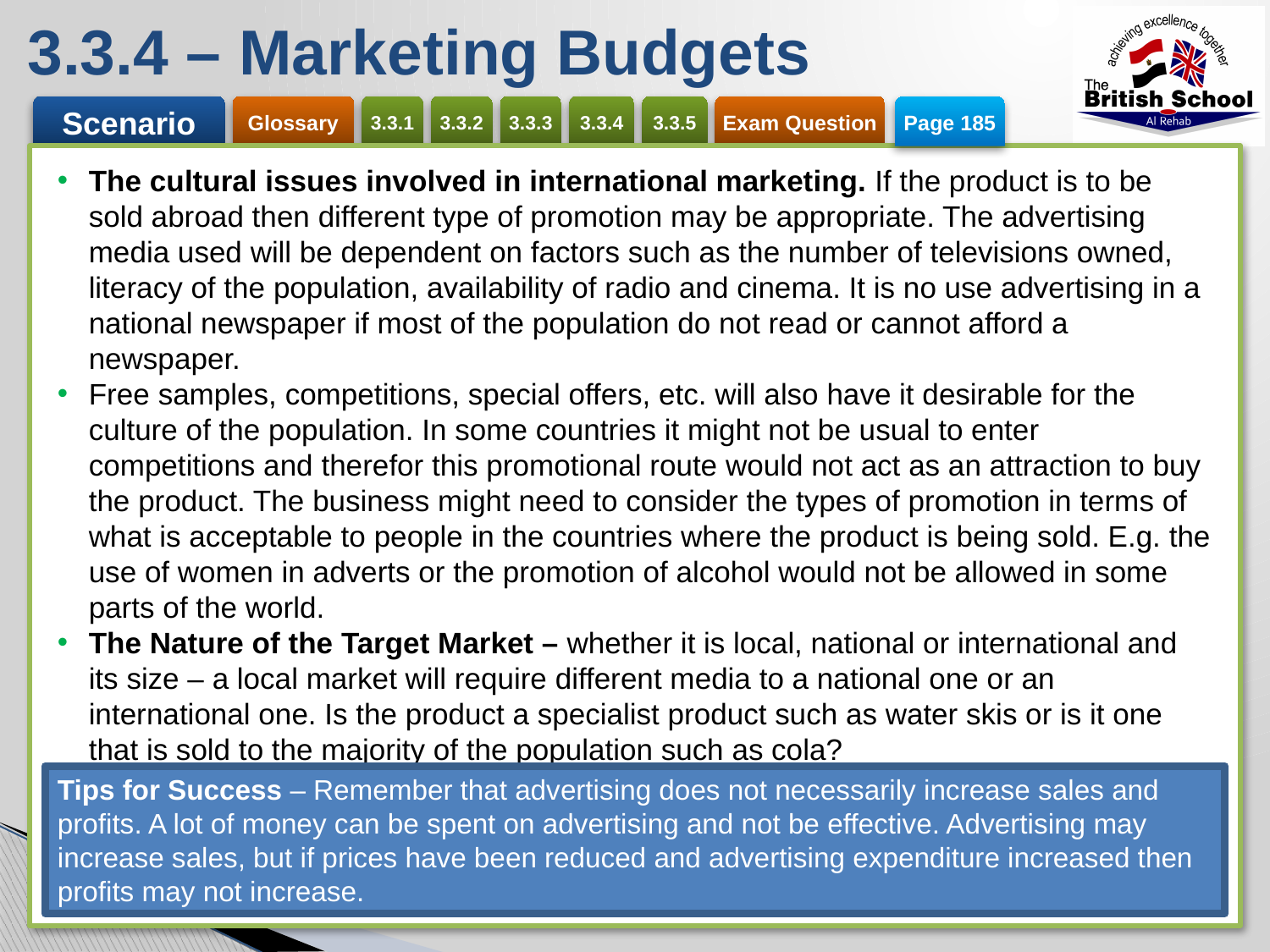

# 3.3.4 – Marketing Budgets
Page 185
The cultural issues involved in international marketing. If the product is to be sold abroad then different type of promotion may be appropriate. The advertising media used will be dependent on factors such as the number of televisions owned, literacy of the population, availability of radio and cinema. It is no use advertising in a national newspaper if most of the population do not read or cannot afford a newspaper.
Free samples, competitions, special offers, etc. will also have it desirable for the culture of the population. In some countries it might not be usual to enter competitions and therefor this promotional route would not act as an attraction to buy the product. The business might need to consider the types of promotion in terms of what is acceptable to people in the countries where the product is being sold. E.g. the use of women in adverts or the promotion of alcohol would not be allowed in some parts of the world.
The Nature of the Target Market – whether it is local, national or international and its size – a local market will require different media to a national one or an international one. Is the product a specialist product such as water skis or is it one that is sold to the majority of the population such as cola?
Tips for Success – Remember that advertising does not necessarily increase sales and profits. A lot of money can be spent on advertising and not be effective. Advertising may increase sales, but if prices have been reduced and advertising expenditure increased then profits may not increase.